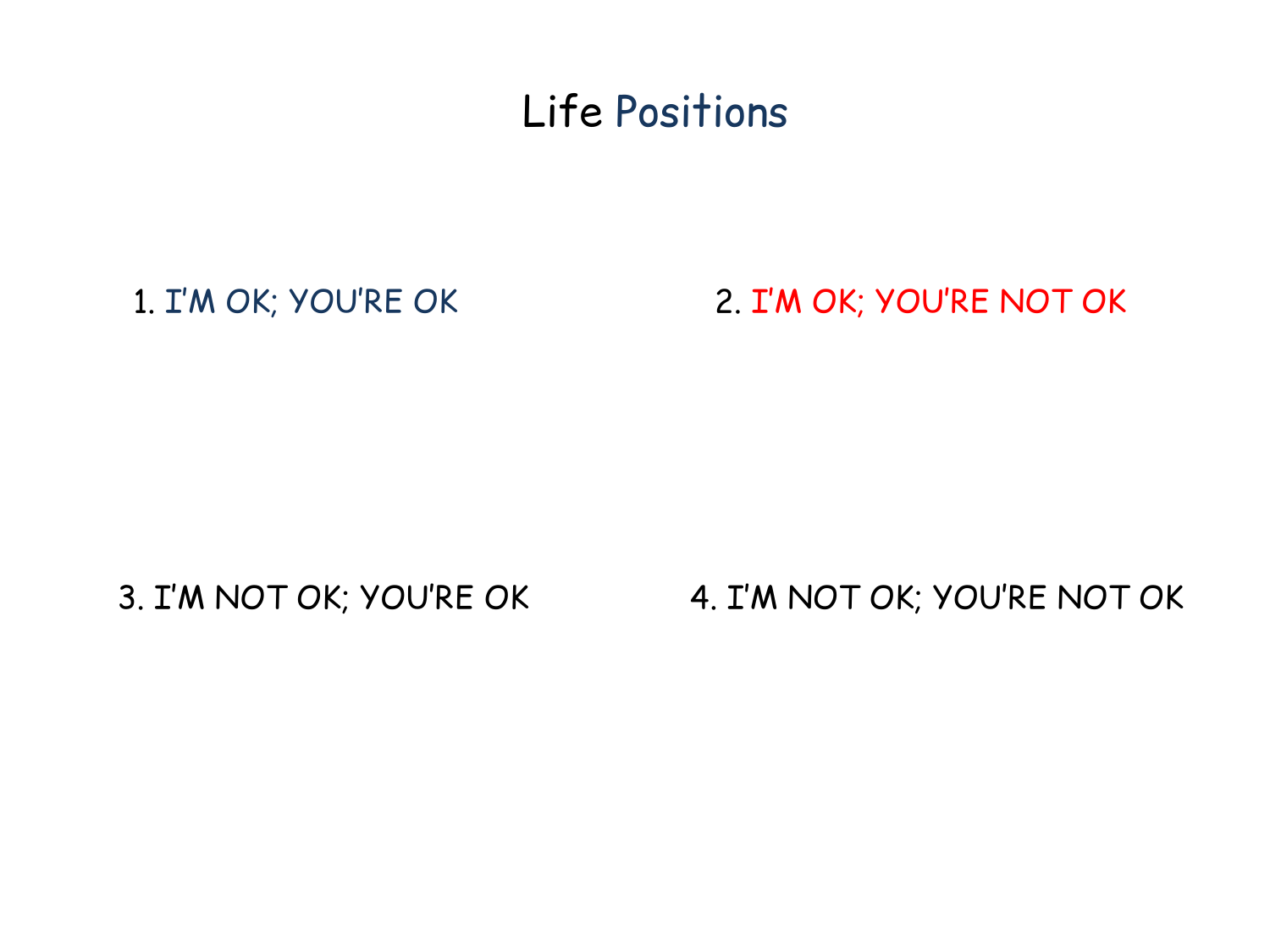

# Life Positions
      1. I’M OK; YOU’RE OK

       2. I’M OK; YOU’RE NOT OK

   3. I’M NOT OK; YOU’RE OK

    4. I’M NOT OK; YOU’RE NOT OK